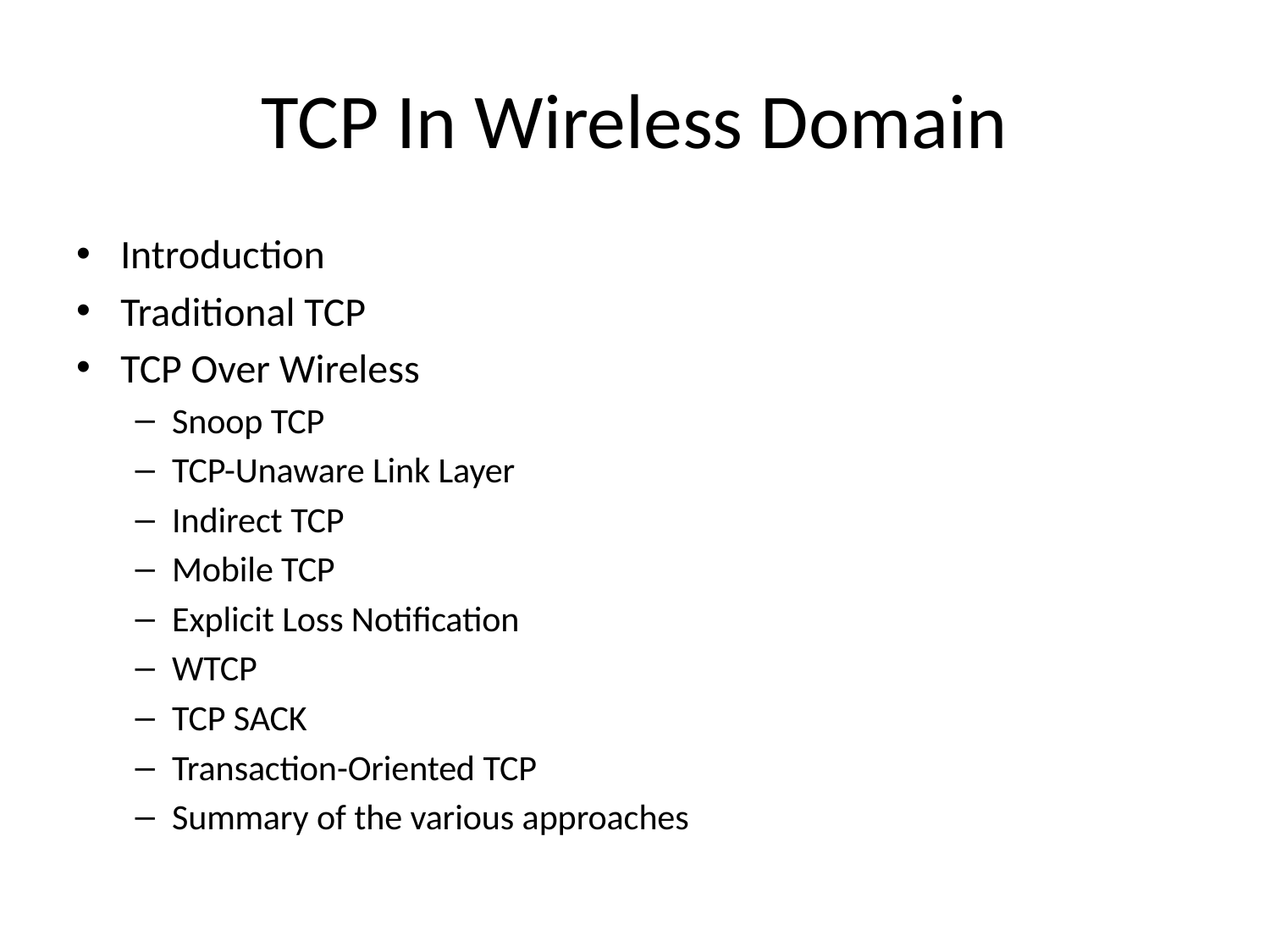

# TCP In Wireless Domain
Introduction
Traditional TCP
TCP Over Wireless
Snoop TCP
TCP-Unaware Link Layer
Indirect TCP
Mobile TCP
Explicit Loss Notification
WTCP
TCP SACK
Transaction-Oriented TCP
Summary of the various approaches